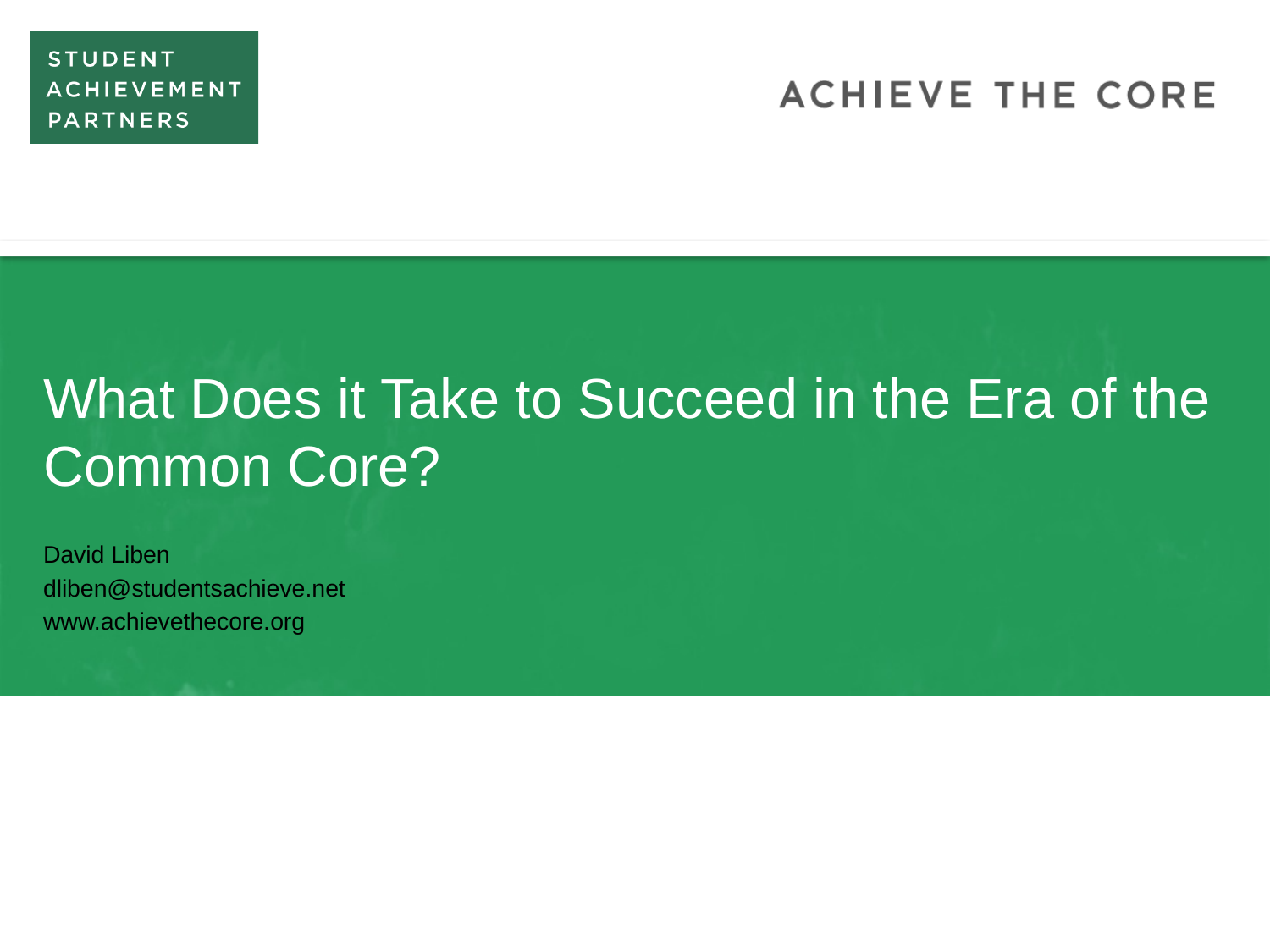

# What Does it Take to Succeed in the Era of the Common Core?
David Liben
dliben@studentsachieve.net
www.achievethecore.org